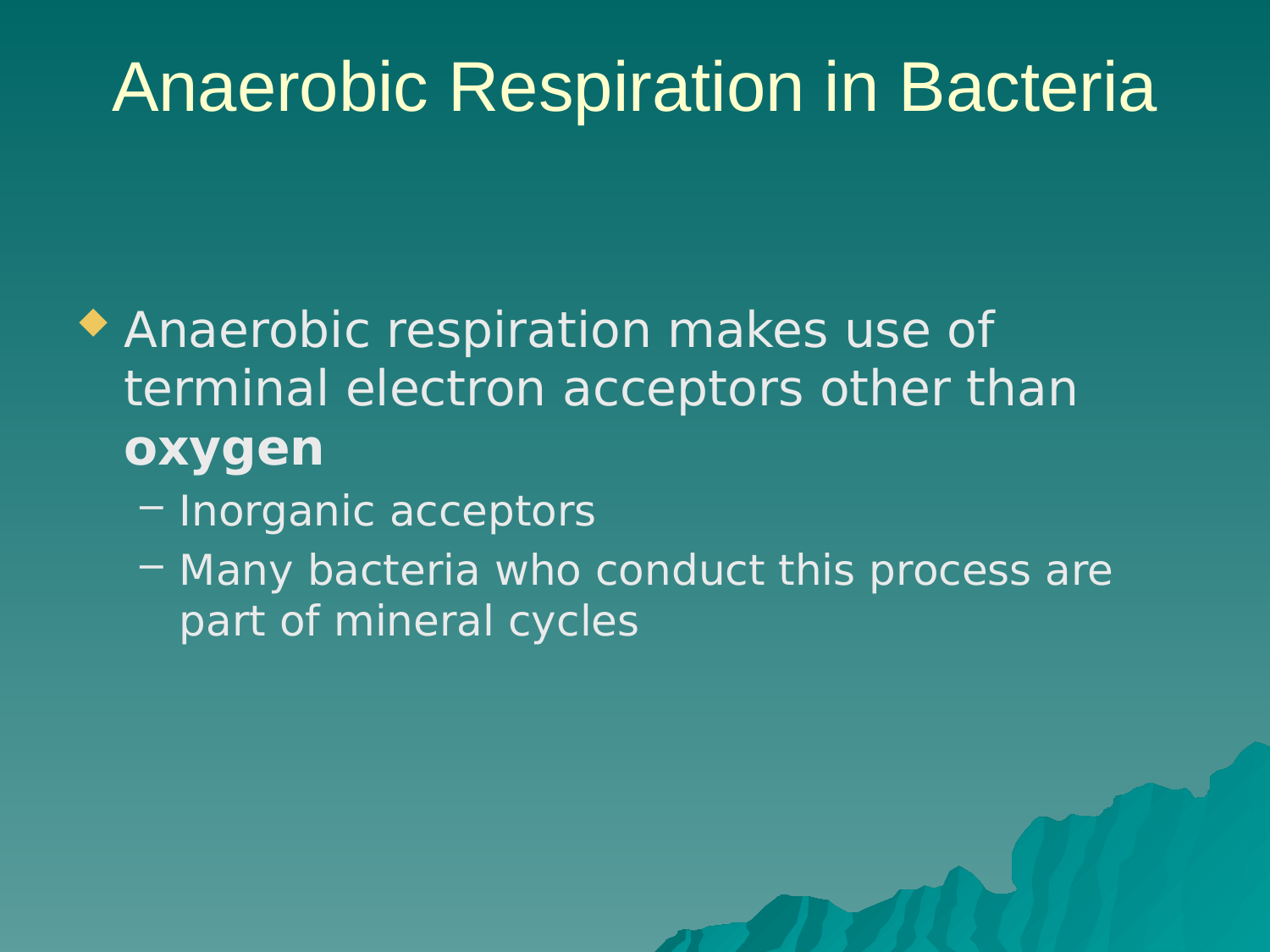

# Anaerobic Respiration in Bacteria

Anaerobic respiration makes use of terminal electron acceptors other than oxygen
Inorganic acceptors
Many bacteria who conduct this process are part of mineral cycles